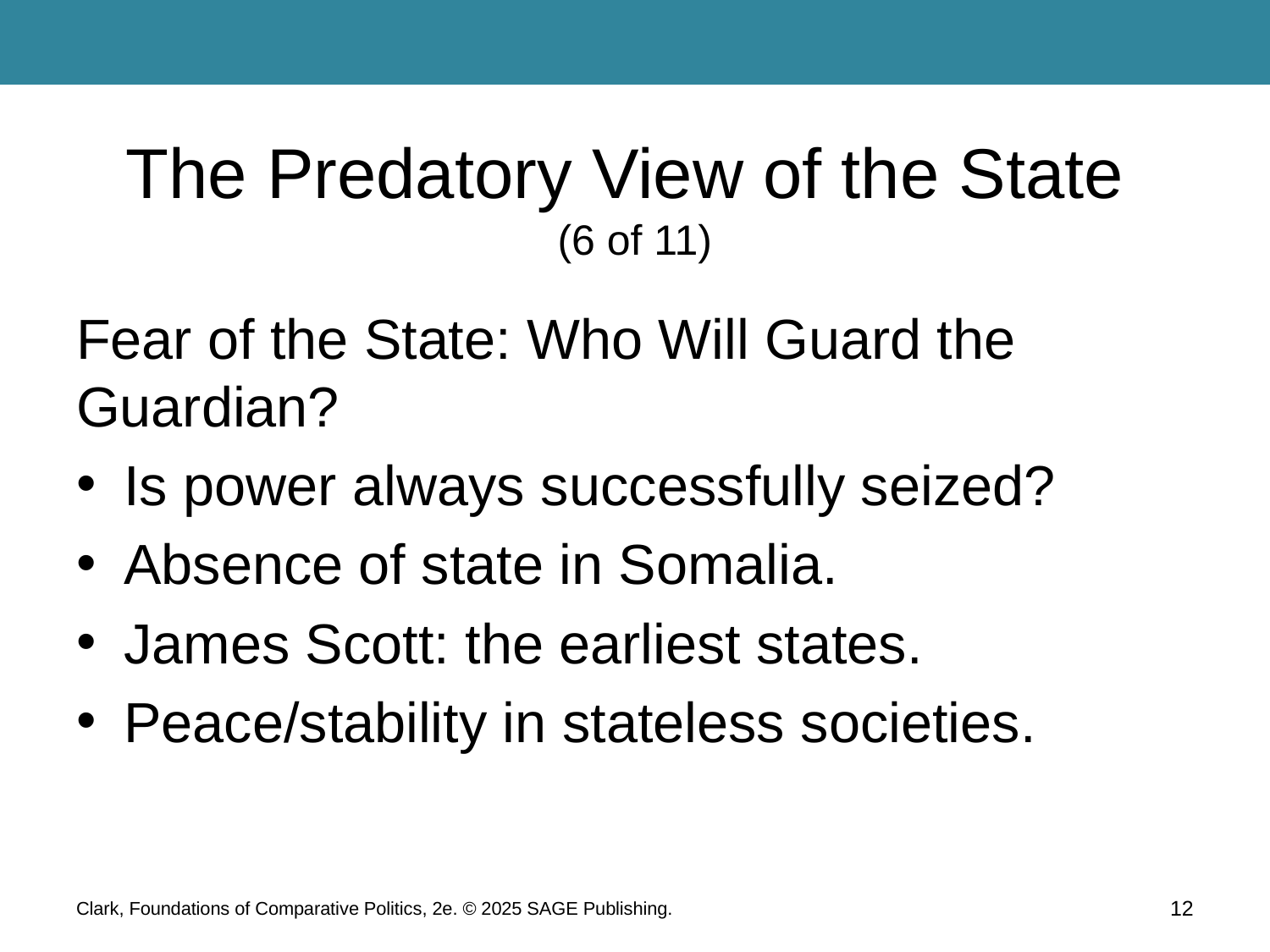

# The Predatory View of the State (6 of 11)
Fear of the State: Who Will Guard the Guardian?
Is power always successfully seized?
Absence of state in Somalia.
James Scott: the earliest states.
Peace/stability in stateless societies.
Clark, Foundations of Comparative Politics, 2e. © 2025 SAGE Publishing.
12